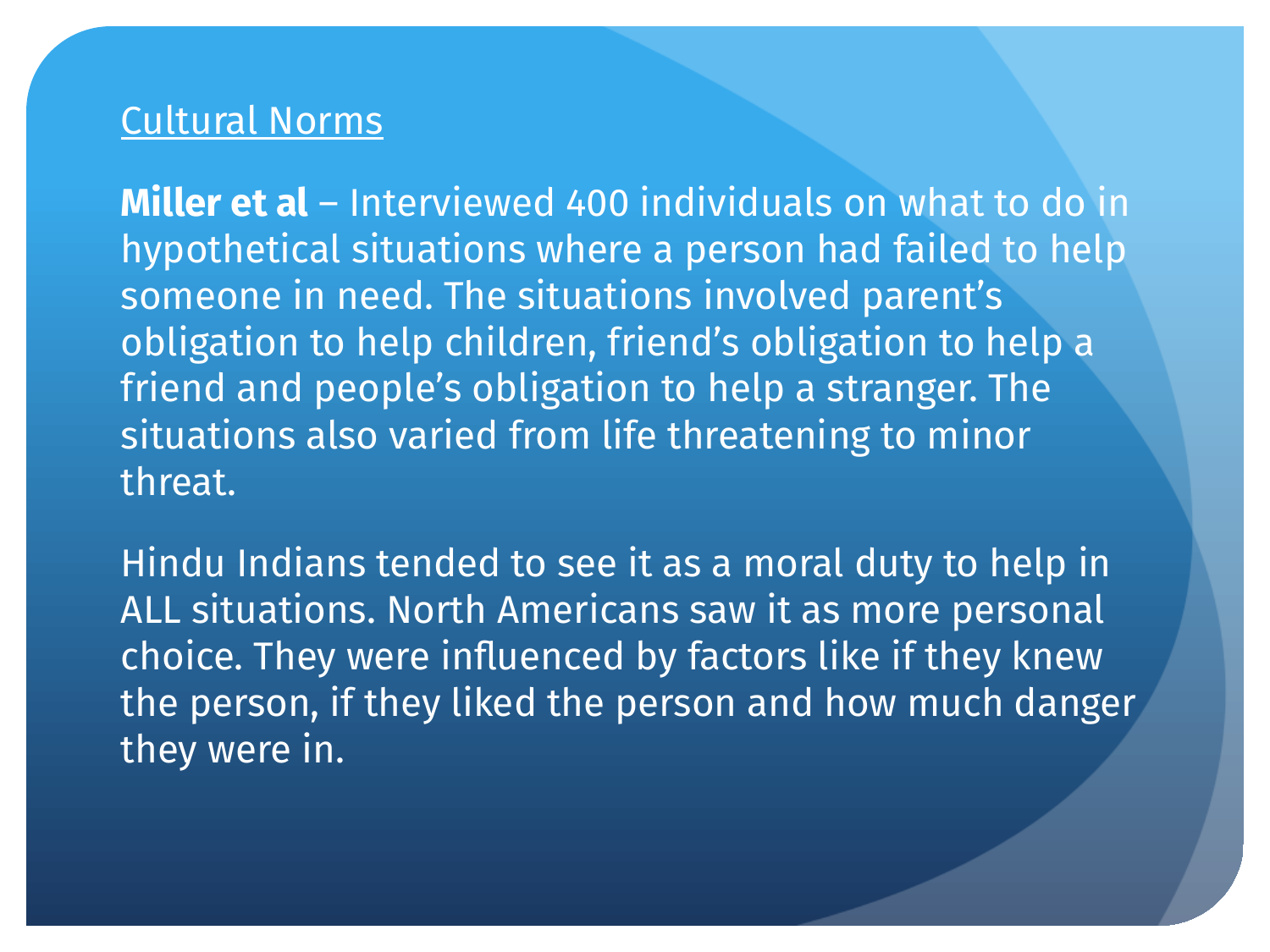

Cultural Norms
Miller et al – Interviewed 400 individuals on what to do in hypothetical situations where a person had failed to help someone in need. The situations involved parent’s obligation to help children, friend’s obligation to help a friend and people’s obligation to help a stranger. The situations also varied from life threatening to minor threat.
Hindu Indians tended to see it as a moral duty to help in ALL situations. North Americans saw it as more personal choice. They were influenced by factors like if they knew the person, if they liked the person and how much danger they were in.